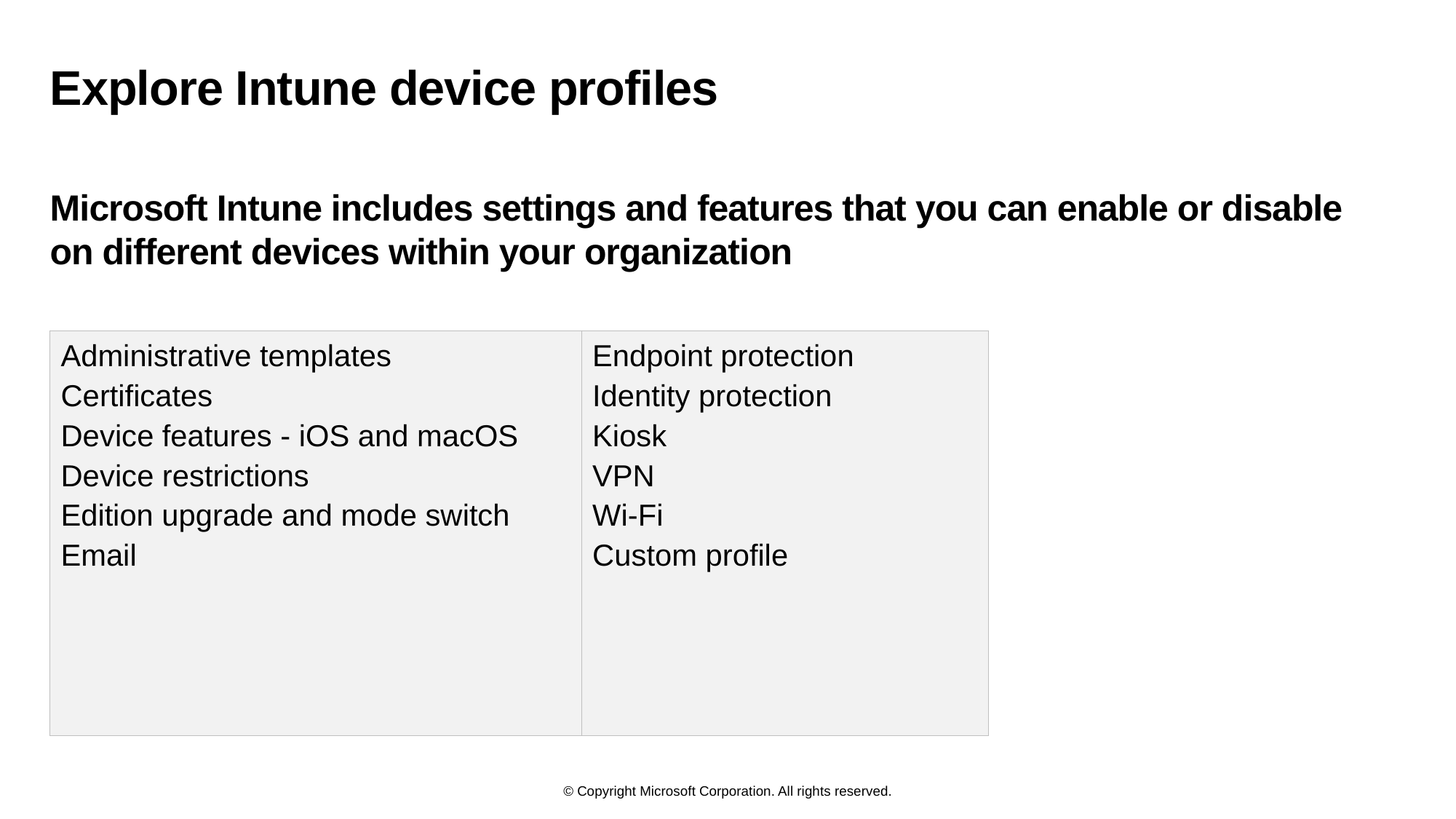

# Explore Intune device profiles
Microsoft Intune includes settings and features that you can enable or disable on different devices within your organization
| Administrative templates Certificates Device features - iOS and macOS Device restrictions Edition upgrade and mode switch Email | Endpoint protection Identity protection Kiosk VPN Wi-Fi Custom profile |
| --- | --- |